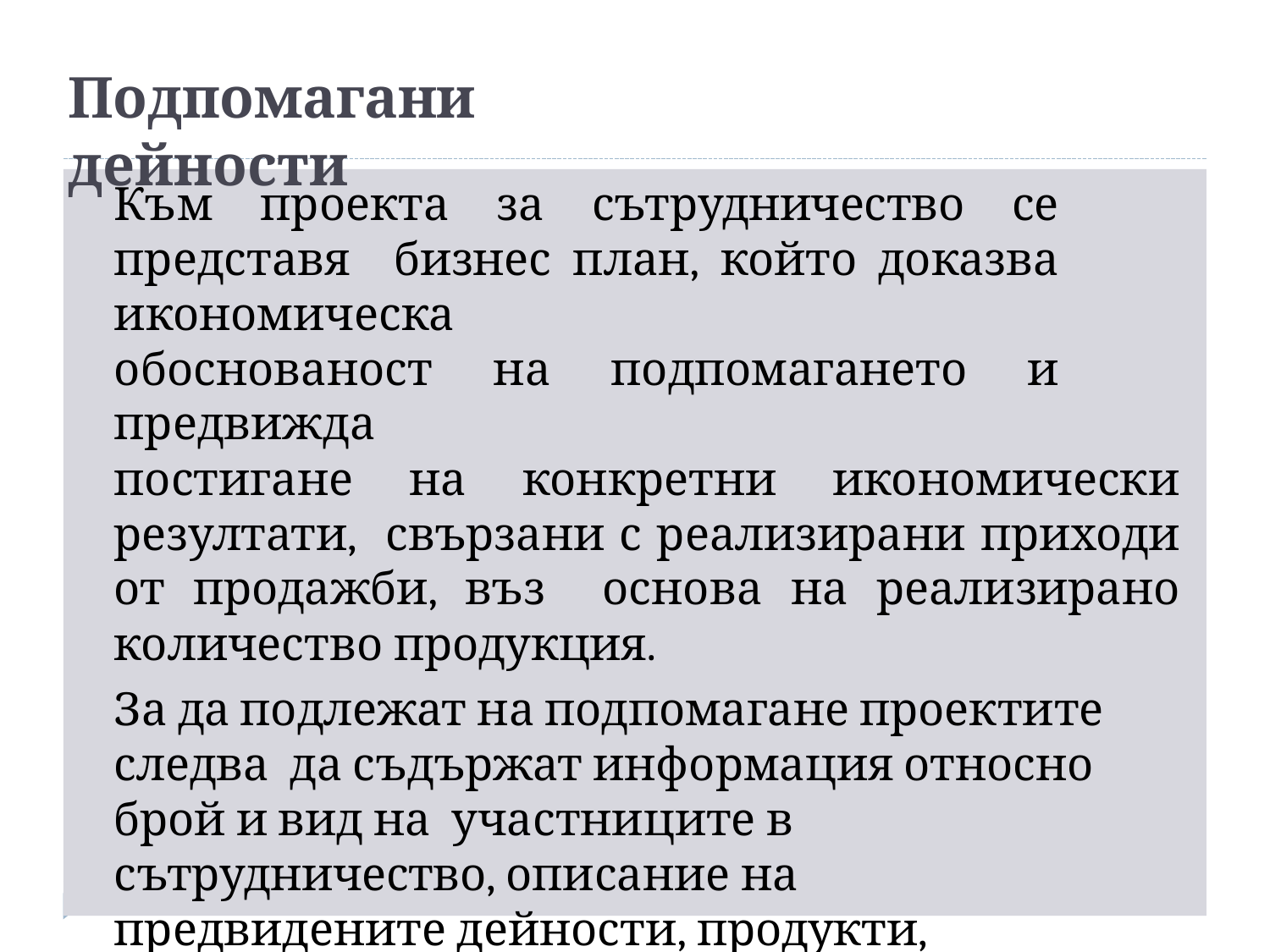

# Подпомагани дейности

Към проекта за сътрудничество се представя  бизнес план, който доказва икономическа
обоснованост на подпомагането и предвижда
постигане на конкретни икономически резултати,  свързани с реализирани приходи от продажби, въз  основа на реализирано количество продукция.
За да подлежат на подпомагане проектите следва  да съдържат информация относно брой и вид на  участниците в сътрудничество, описание на
предвидените дейности, продукти, включени в  предмета на сътрудничество, план за
популяризиране, както и да включва договор за  създаване на обединението.